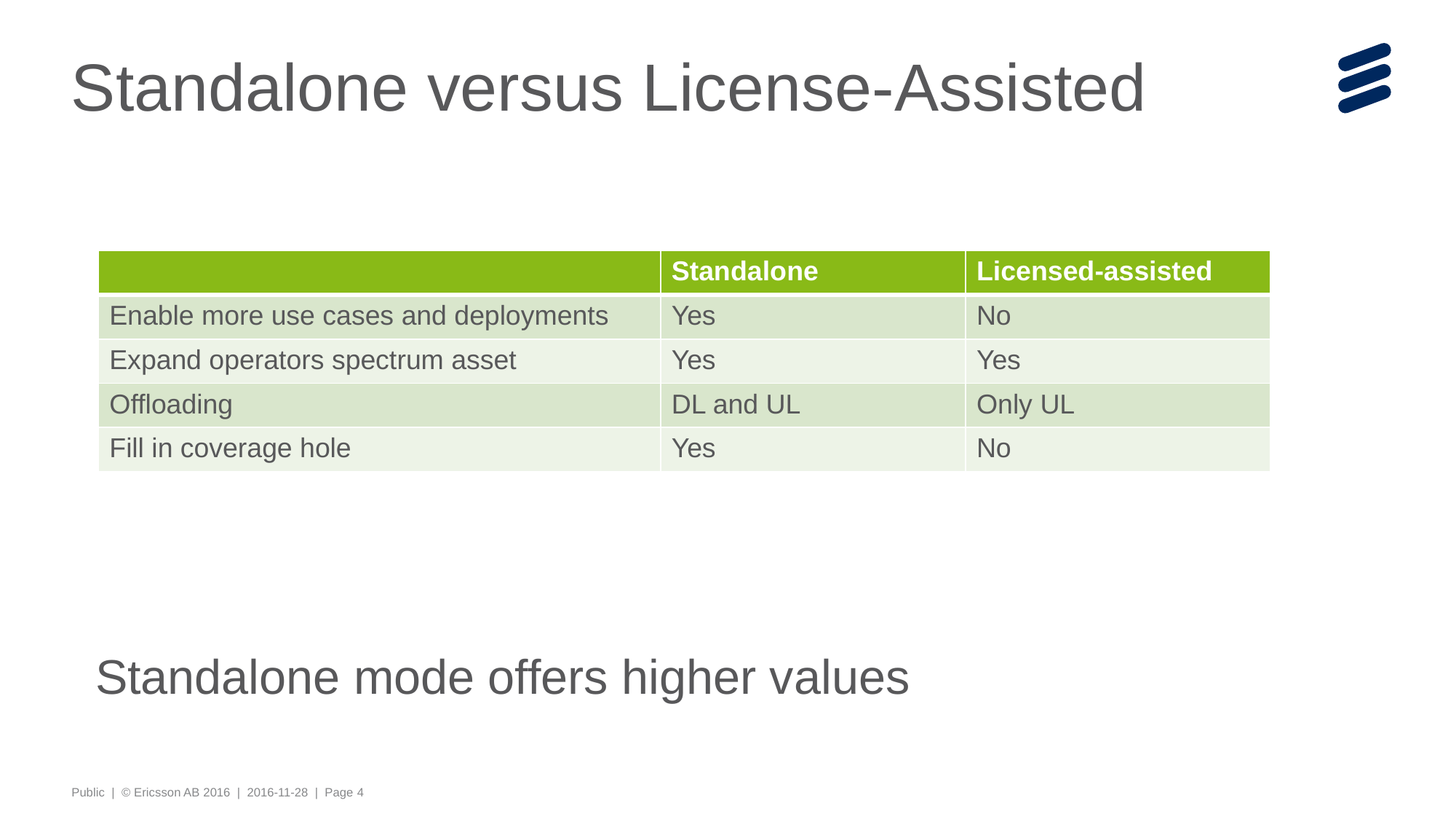

# Standalone versus License-Assisted
|  | Standalone | Licensed-assisted |
| --- | --- | --- |
| Enable more use cases and deployments | Yes | No |
| Expand operators spectrum asset | Yes | Yes |
| Offloading | DL and UL | Only UL |
| Fill in coverage hole | Yes | No |
Standalone mode offers higher values